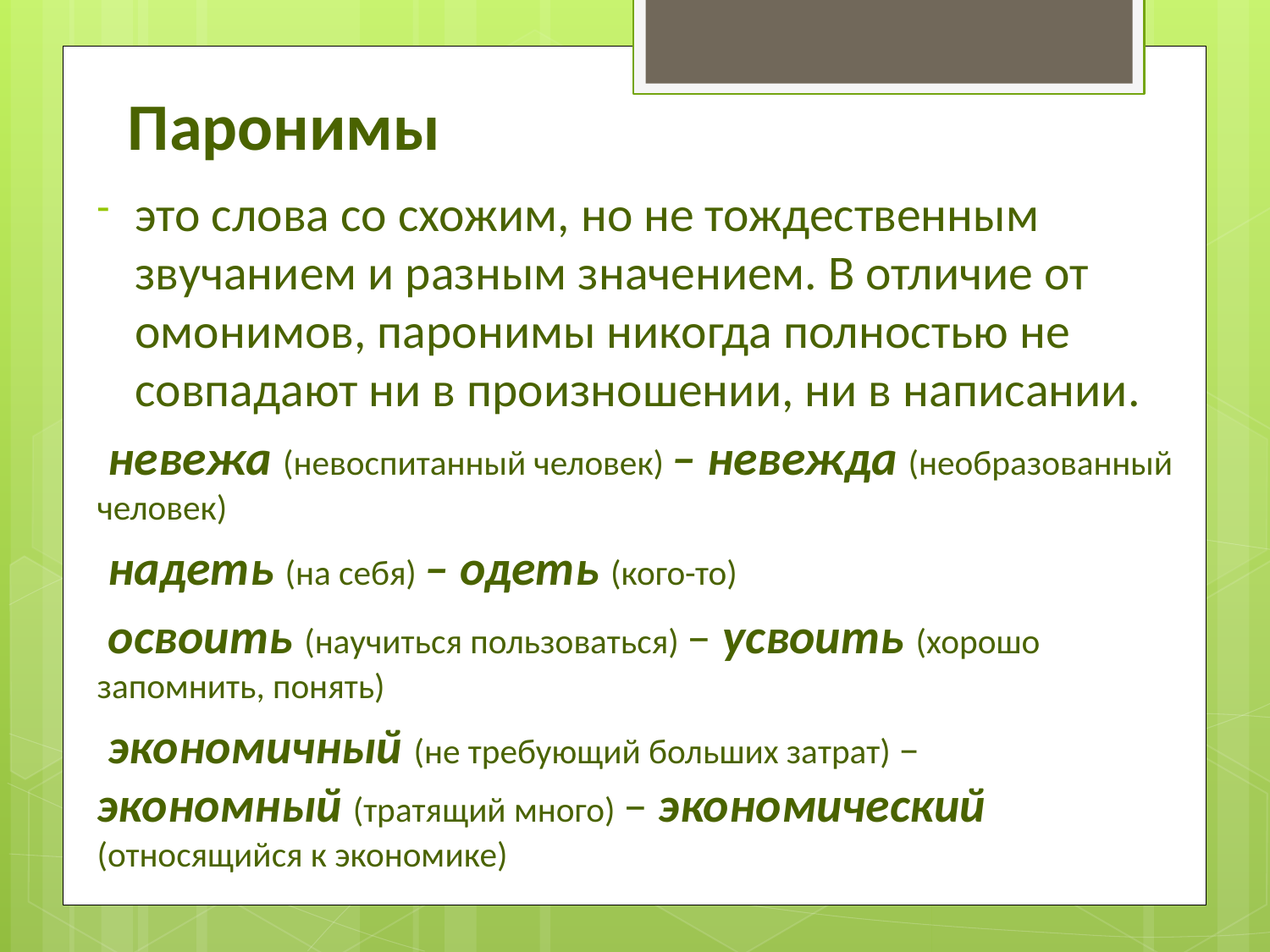

# Паронимы
это слова со схожим, но не тождественным звучанием и разным значением. В отличие от омонимов, паронимы никогда полностью не совпадают ни в произношении, ни в написании.
 невежа (невоспитанный человек) – невежда (необразованный человек)
 надеть (на себя) – одеть (кого-то)
 освоить (научиться пользоваться) – усвоить (хорошо запомнить, понять)
 экономичный (не требующий больших затрат) –    экономный (тратящий много) – экономический (относящийся к экономике)